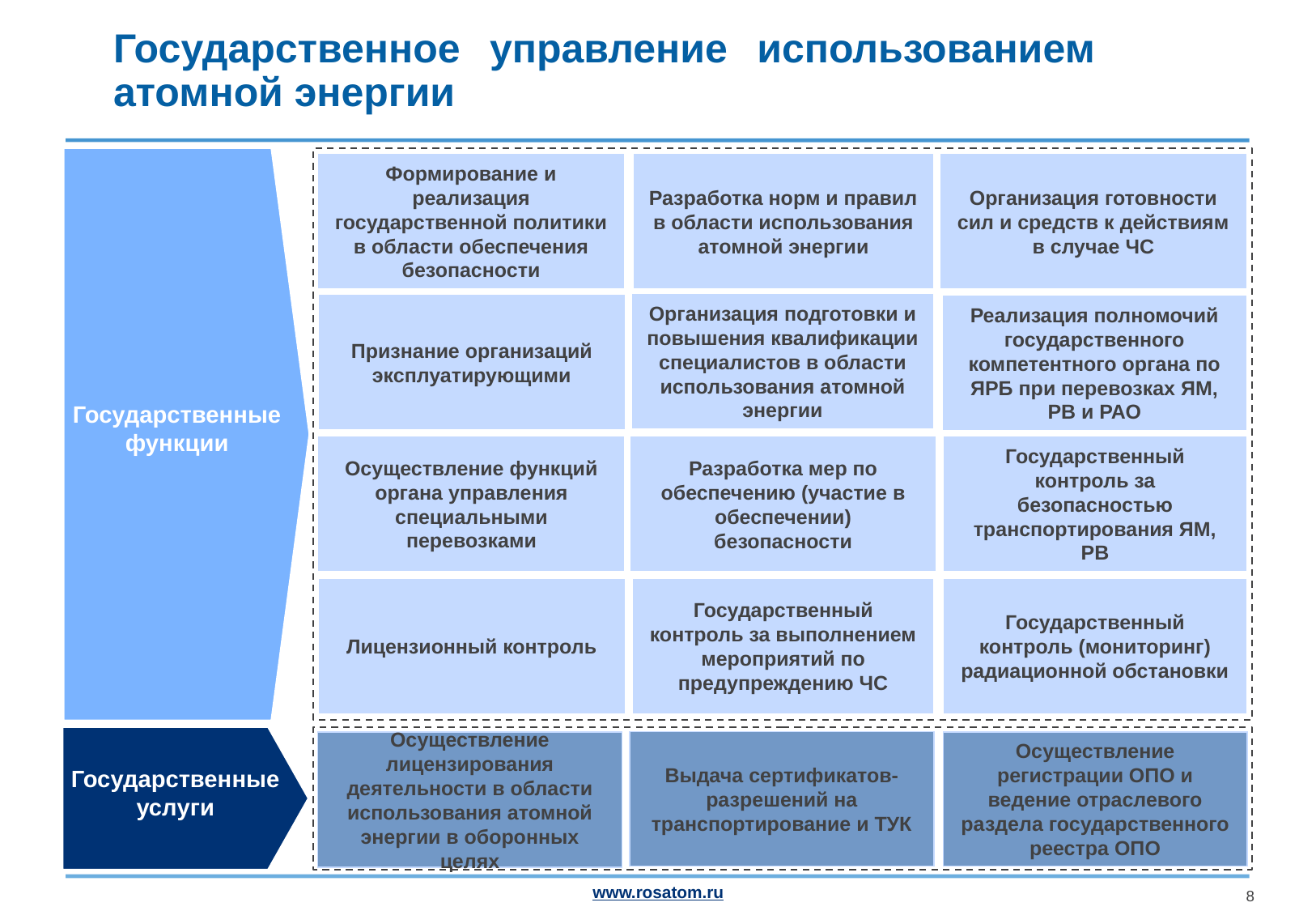

# Государственное управление использованием атомной энергии
Формирование и реализация государственной политики в области обеспечения безопасности
Организация готовности сил и средств к действиям в случае ЧС
Разработка норм и правил в области использования атомной энергии
Государственные функции

Признание организаций эксплуатирующими
Организация подготовки и повышения квалификации специалистов в области использования атомной энергии
Реализация полномочий государственного компетентного органа по ЯРБ при перевозках ЯМ, РВ и РАО
Осуществление функций органа управления специальными перевозками
Разработка мер по обеспечению (участие в обеспечении) безопасности
Государственный контроль за безопасностью транспортирования ЯМ, РВ
Лицензионный контроль
Государственный контроль (мониторинг) радиационной обстановки
Государственный контроль за выполнением мероприятий по предупреждению ЧС
Выдача сертификатов-разрешений на транспортирование и ТУК
Осуществление регистрации ОПО и ведение отраслевого раздела государственного реестра ОПО
Осуществление лицензирования деятельности в области использования атомной энергии в оборонных целях
Государственные услуги